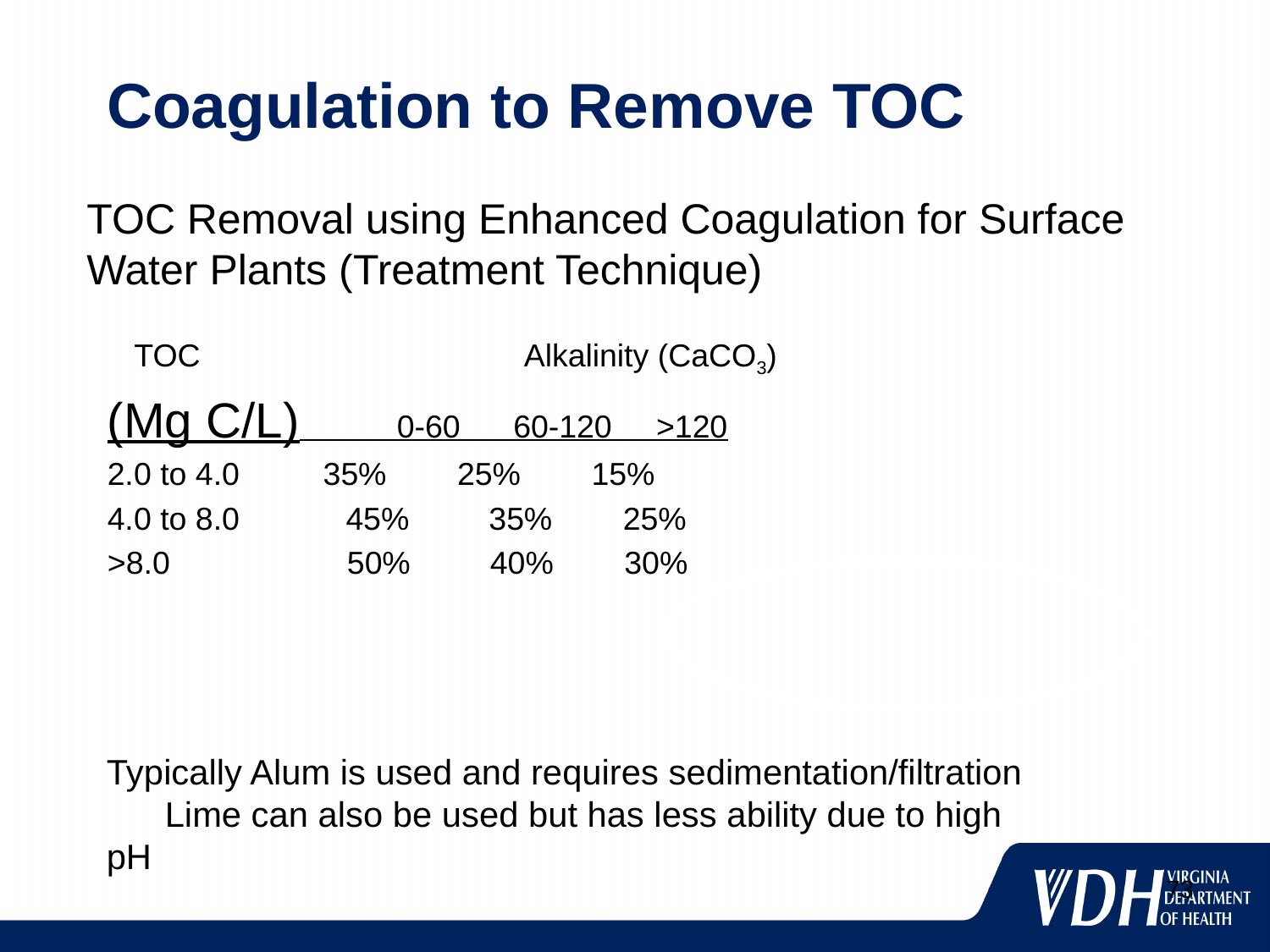

# Coagulation to Remove TOC
TOC Removal using Enhanced Coagulation for Surface Water Plants (Treatment Technique)
   TOC			Alkalinity (CaCO3)
(Mg C/L)           0-60      60-120     >120
2.0 to 4.0	      35%        25%        15%
4.0 to 8.0            45%         35%        25%
>8.0                    50%         40%        30%

Typically Alum is used and requires sedimentation/filtration        Lime can also be used but has less ability due to high pH

73